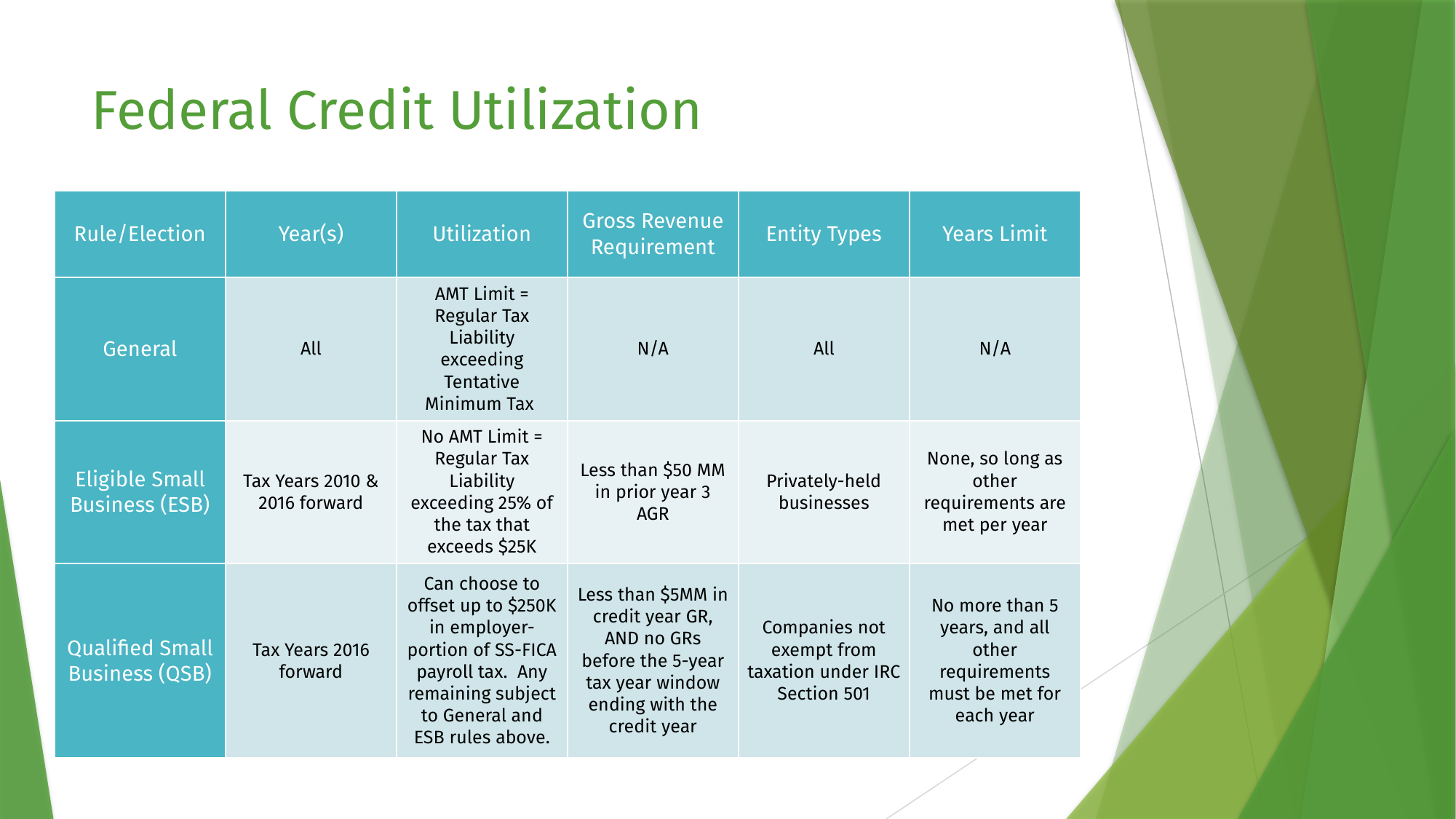

Federal Credit Utilization
| Rule/Election | Year(s) | Utilization | Gross Revenue Requirement | Entity Types | Years Limit |
| --- | --- | --- | --- | --- | --- |
| General | All | AMT Limit = Regular Tax Liability exceeding Tentative Minimum Tax | N/A | All | N/A |
| Eligible Small Business (ESB) | Tax Years 2010 & 2016 forward | No AMT Limit = Regular Tax Liability exceeding 25% of the tax that exceeds $25K | Less than $50 MM in prior year 3 AGR | Privately-held businesses | None, so long as other requirements are met per year |
| Qualified Small Business (QSB) | Tax Years 2016 forward | Can choose to offset up to $250K in employer-portion of SS-FICA payroll tax. Any remaining subject to General and ESB rules above. | Less than $5MM in credit year GR, AND no GRs before the 5-year tax year window ending with the credit year | Companies not exempt from taxation under IRC Section 501 | No more than 5 years, and all other requirements must be met for each year |